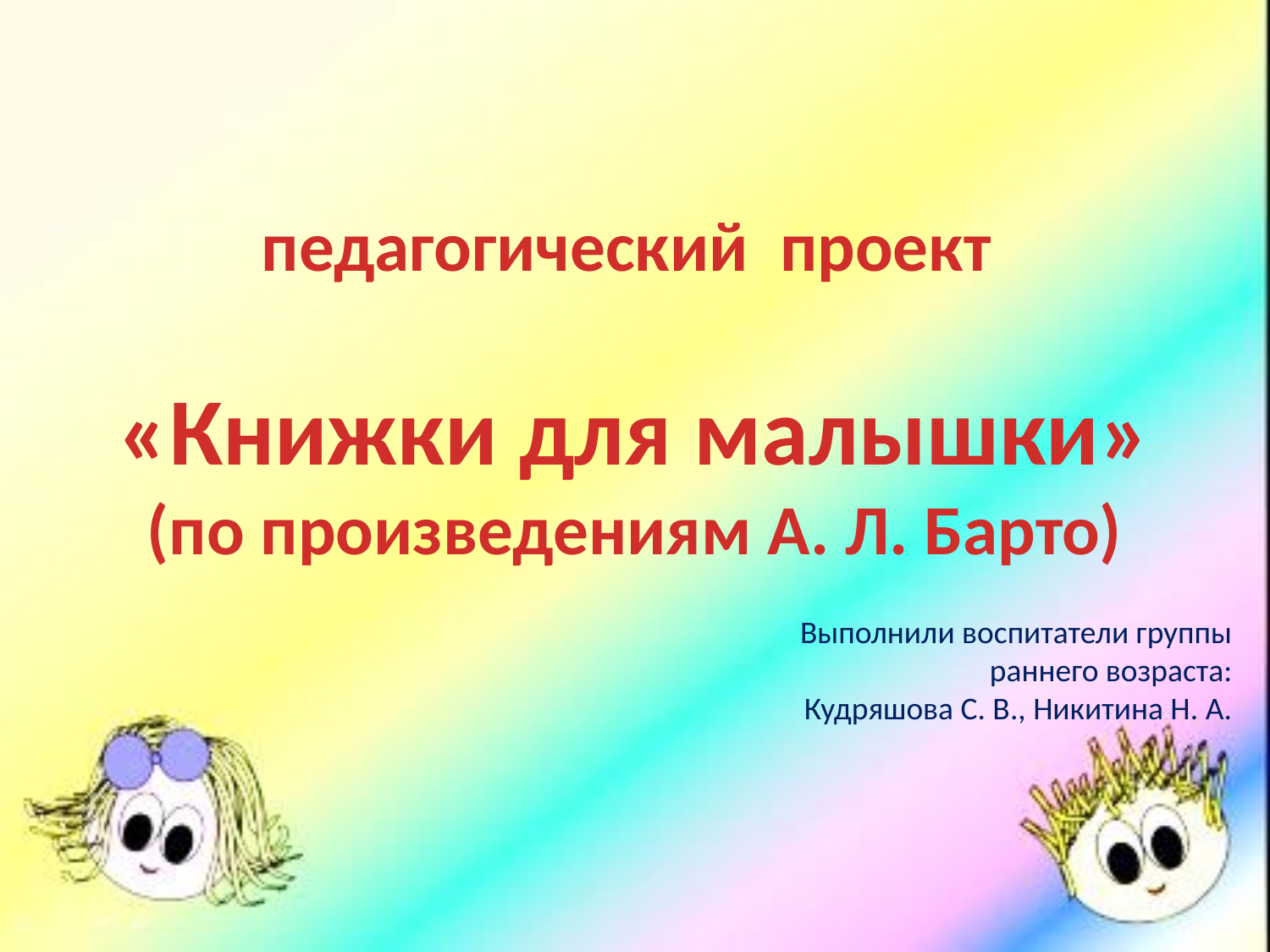

педагогический  проект

«Книжки для малышки»
(по произведениям А. Л. Барто)
Выполнили воспитатели группы
 раннего возраста:
Кудряшова С. В., Никитина Н. А.